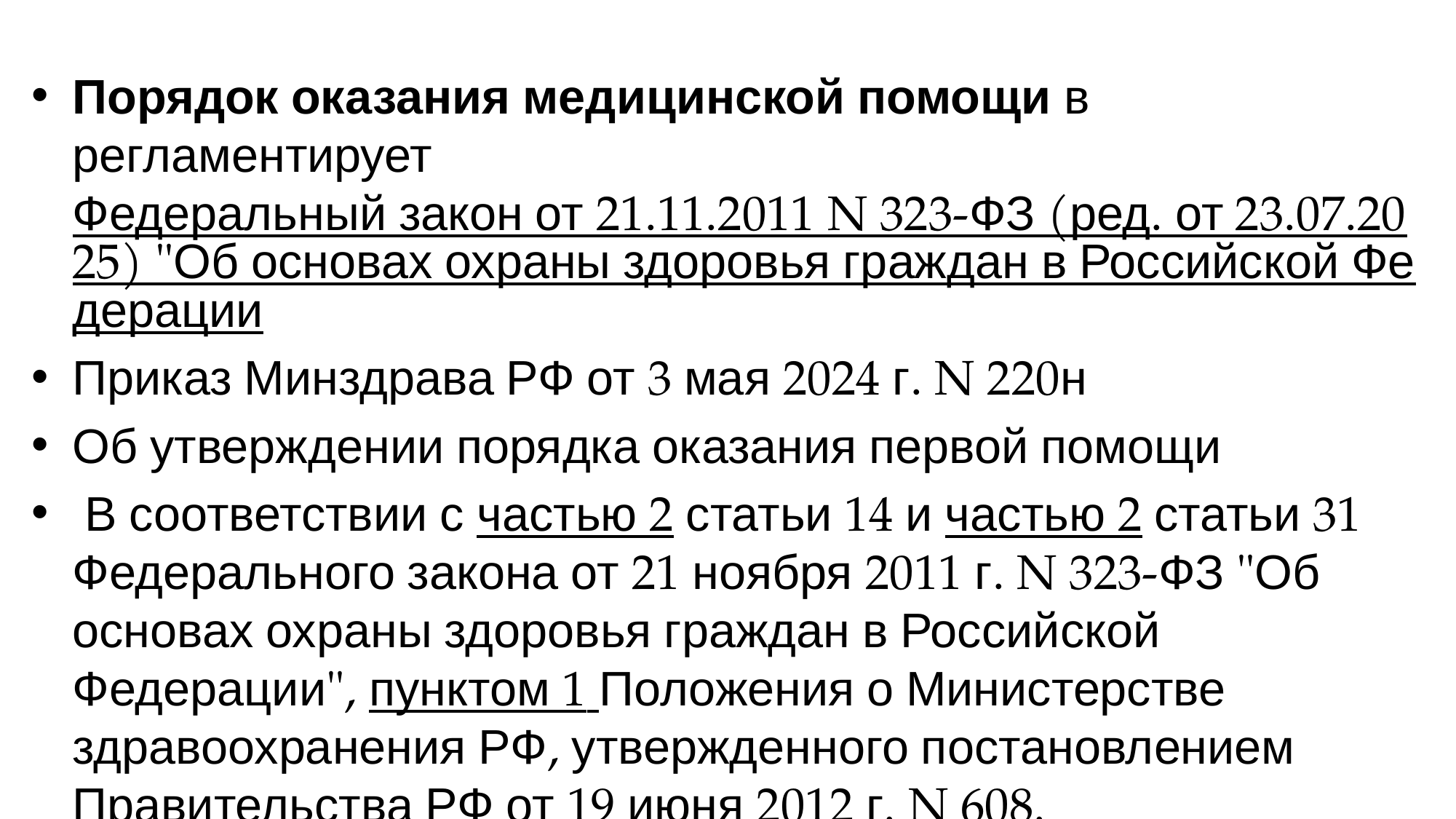

Порядок оказания медицинской помощи в регламентирует Федеральный закон от 21.11.2011 N 323-ФЗ (ред. от 23.07.2025) "Об основах охраны здоровья граждан в Российской Федерации
Приказ Минздрава РФ от 3 мая 2024 г. N 220н
Об утверждении порядка оказания первой помощи
 В соответствии с частью 2 статьи 14 и частью 2 статьи 31 Федерального закона от 21 ноября 2011 г. N 323-ФЗ "Об основах охраны здоровья граждан в Российской Федерации", пунктом 1 Положения о Министерстве здравоохранения РФ, утвержденного постановлением Правительства РФ от 19 июня 2012 г. N 608.